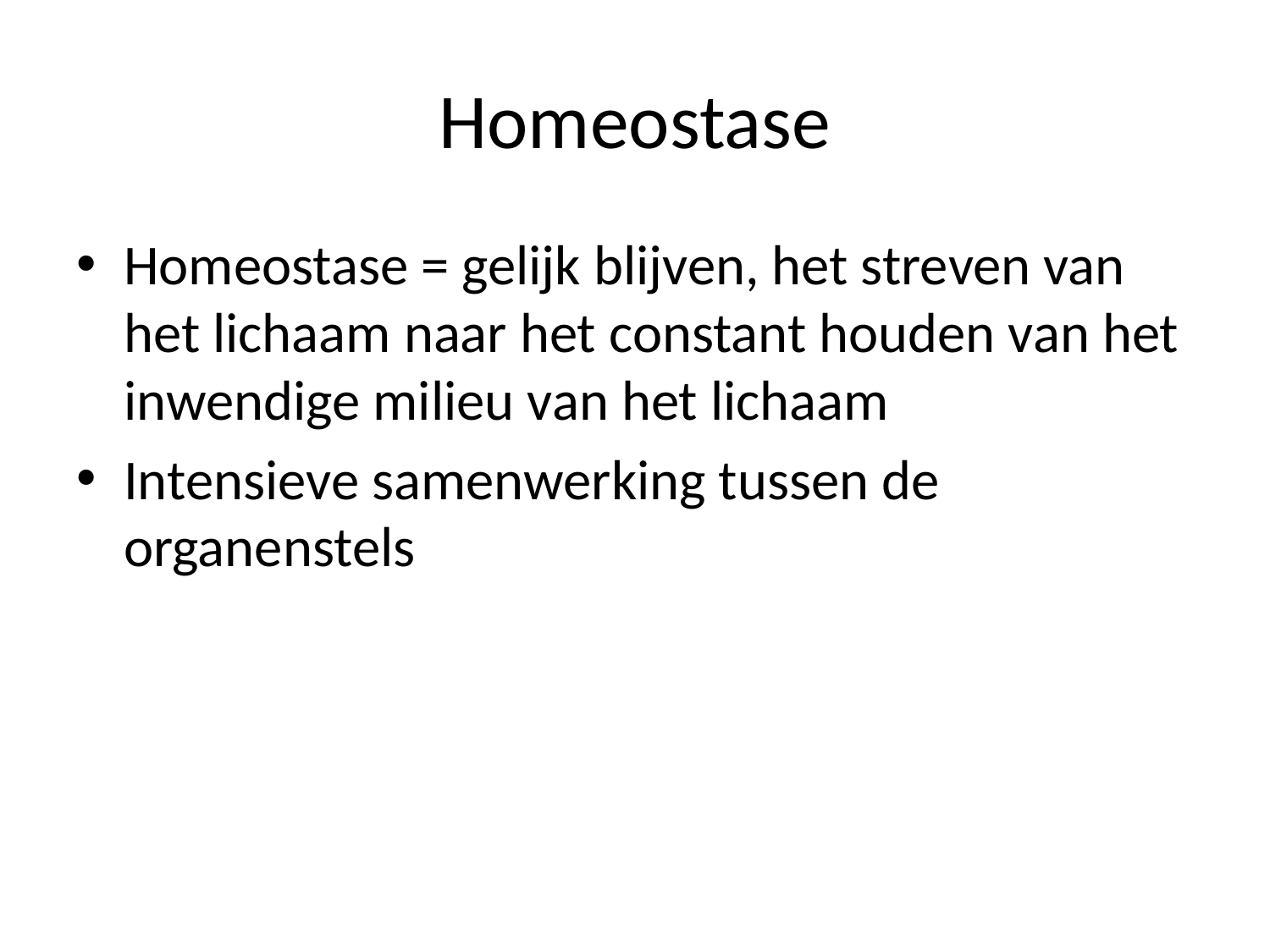

# Homeostase
Homeostase = gelijk blijven, het streven van het lichaam naar het constant houden van het inwendige milieu van het lichaam
Intensieve samenwerking tussen de organenstels